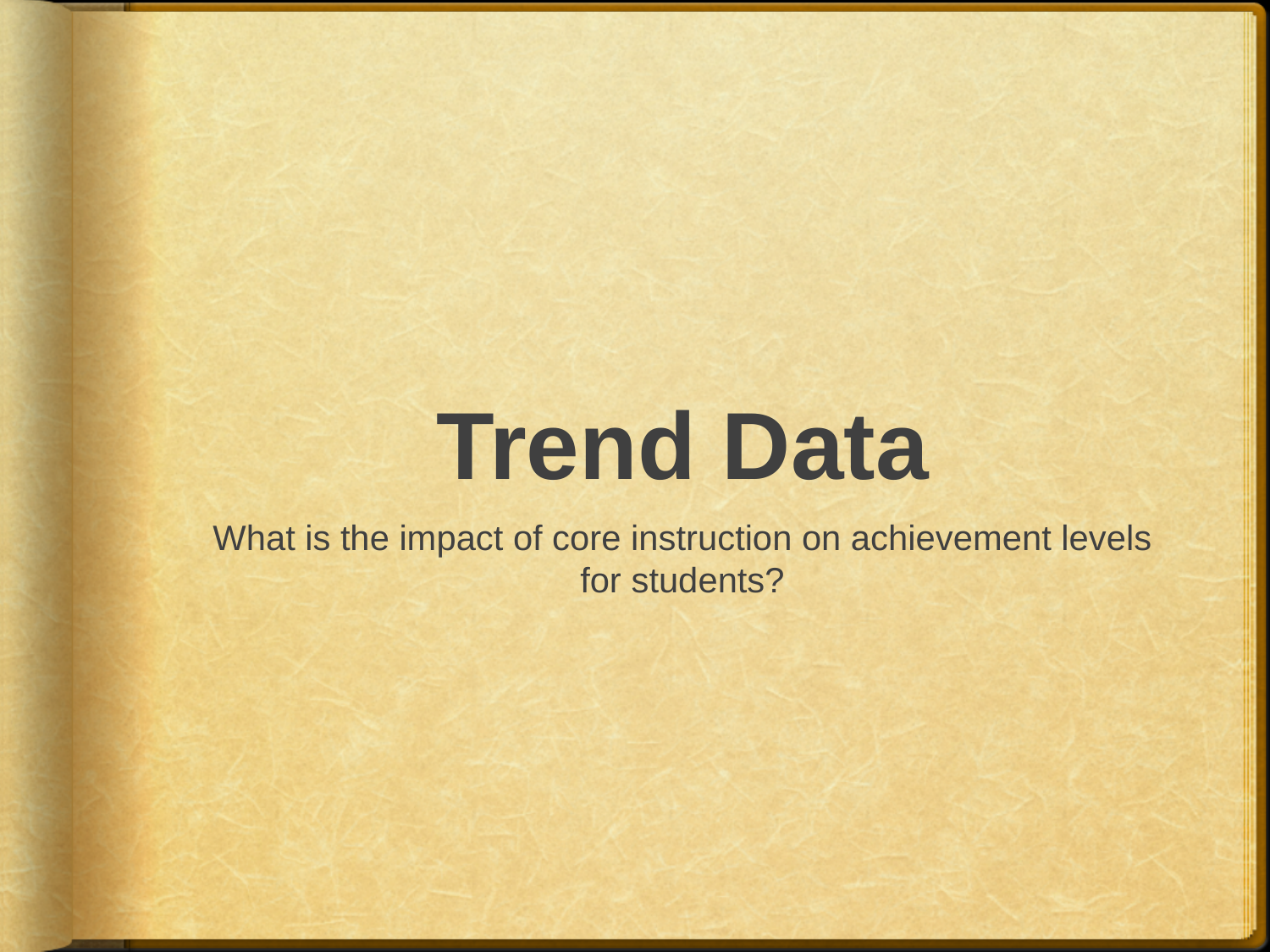

# Trend Data
What is the impact of core instruction on achievement levels for students?